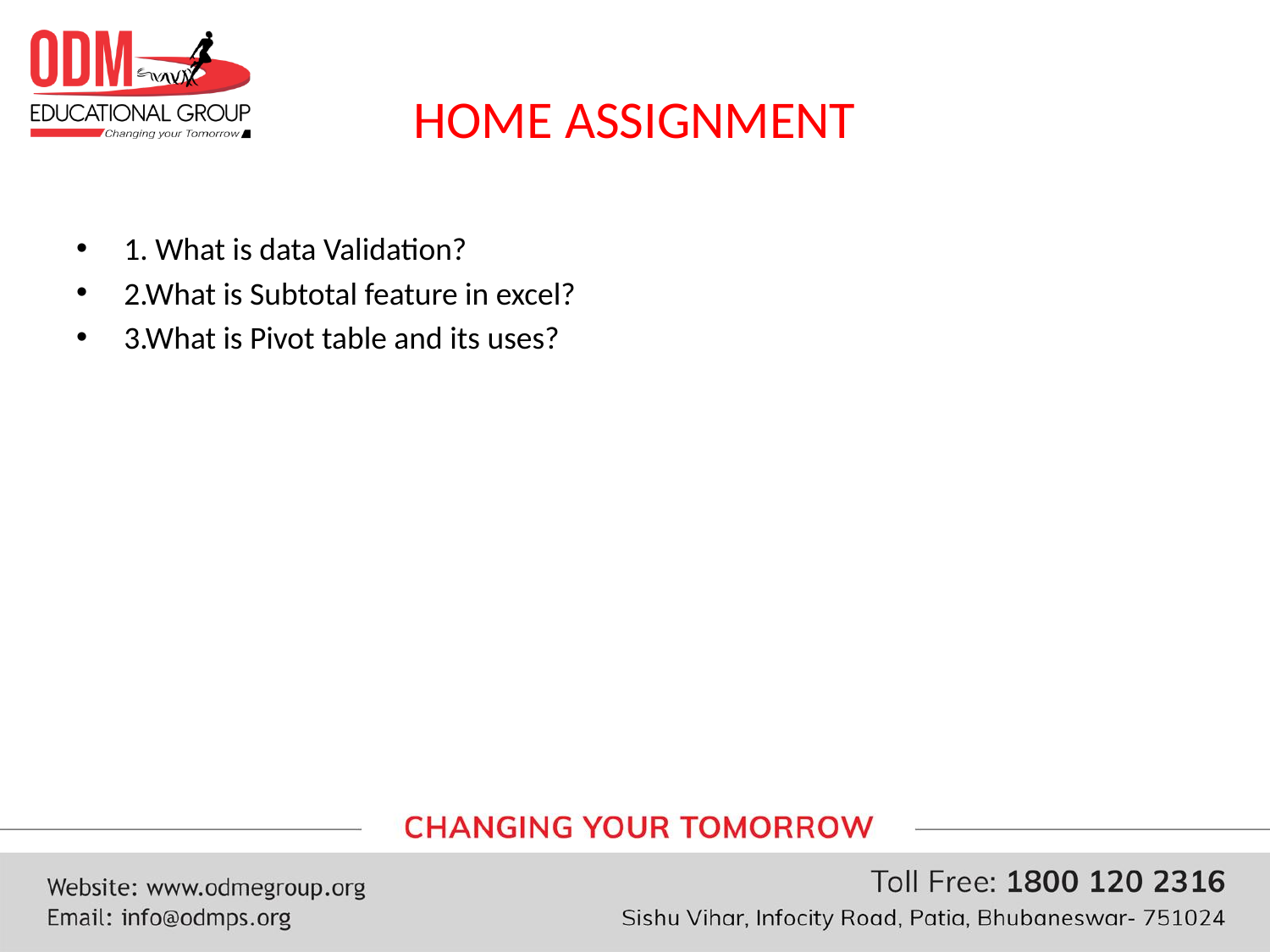

# HOME ASSIGNMENT
1. What is data Validation?
2.What is Subtotal feature in excel?
3.What is Pivot table and its uses?